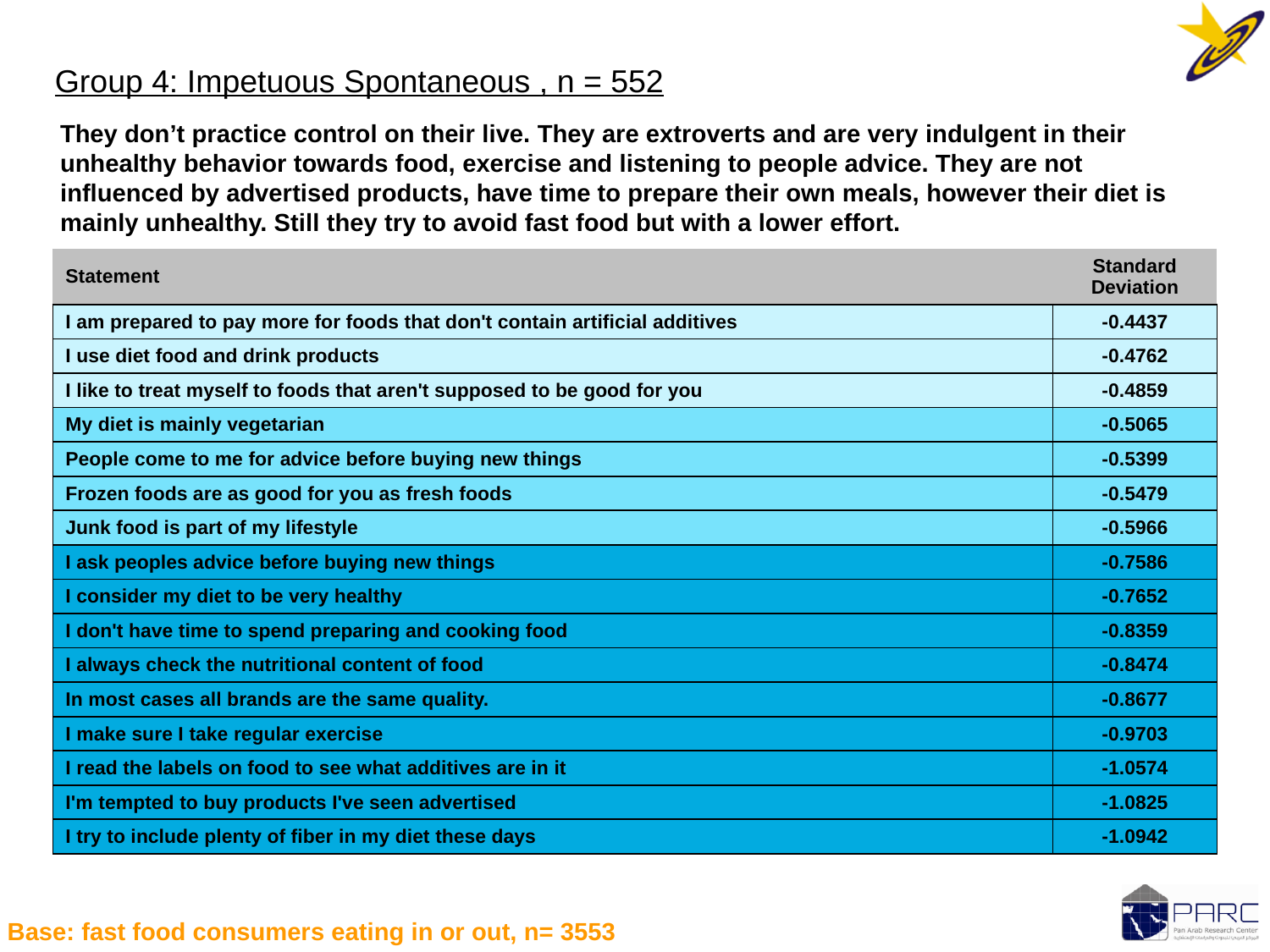

Group 4: Impetuous Spontaneous , n = 552

They don’t practice control on their live. They are extroverts and are very indulgent in their unhealthy behavior towards food, exercise and listening to people advice. They are not influenced by advertised products, have time to prepare their own meals, however their diet is mainly unhealthy. Still they try to avoid fast food but with a lower effort.
| Statement | Standard Deviation |
| --- | --- |
| I am prepared to pay more for foods that don't contain artificial additives | -0.4437 |
| I use diet food and drink products | -0.4762 |
| I like to treat myself to foods that aren't supposed to be good for you | -0.4859 |
| My diet is mainly vegetarian | -0.5065 |
| People come to me for advice before buying new things | -0.5399 |
| Frozen foods are as good for you as fresh foods | -0.5479 |
| Junk food is part of my lifestyle | -0.5966 |
| I ask peoples advice before buying new things | -0.7586 |
| I consider my diet to be very healthy | -0.7652 |
| I don't have time to spend preparing and cooking food | -0.8359 |
| I always check the nutritional content of food | -0.8474 |
| In most cases all brands are the same quality. | -0.8677 |
| I make sure I take regular exercise | -0.9703 |
| I read the labels on food to see what additives are in it | -1.0574 |
| I'm tempted to buy products I've seen advertised | -1.0825 |
| I try to include plenty of fiber in my diet these days | -1.0942 |
Base: fast food consumers eating in or out, n= 3553